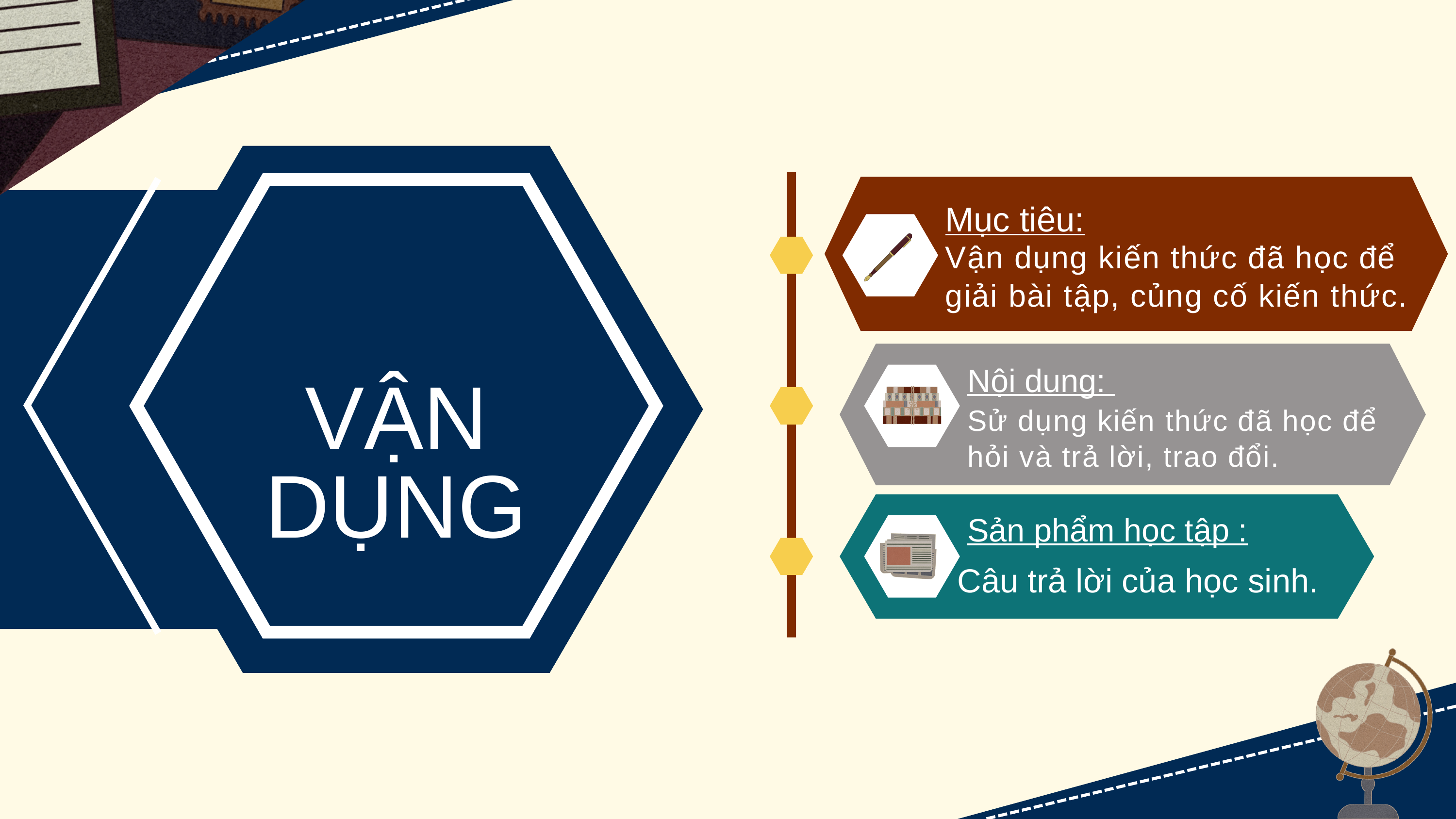

Mục tiêu:

Vận dụng kiến thức đã học để giải bài tập, củng cố kiến thức.

Nội dung:

VẬN DỤNG

Sử dụng kiến thức đã học để hỏi và trả lời, trao đổi.

Sản phẩm học tập :

Câu trả lời của học sinh.